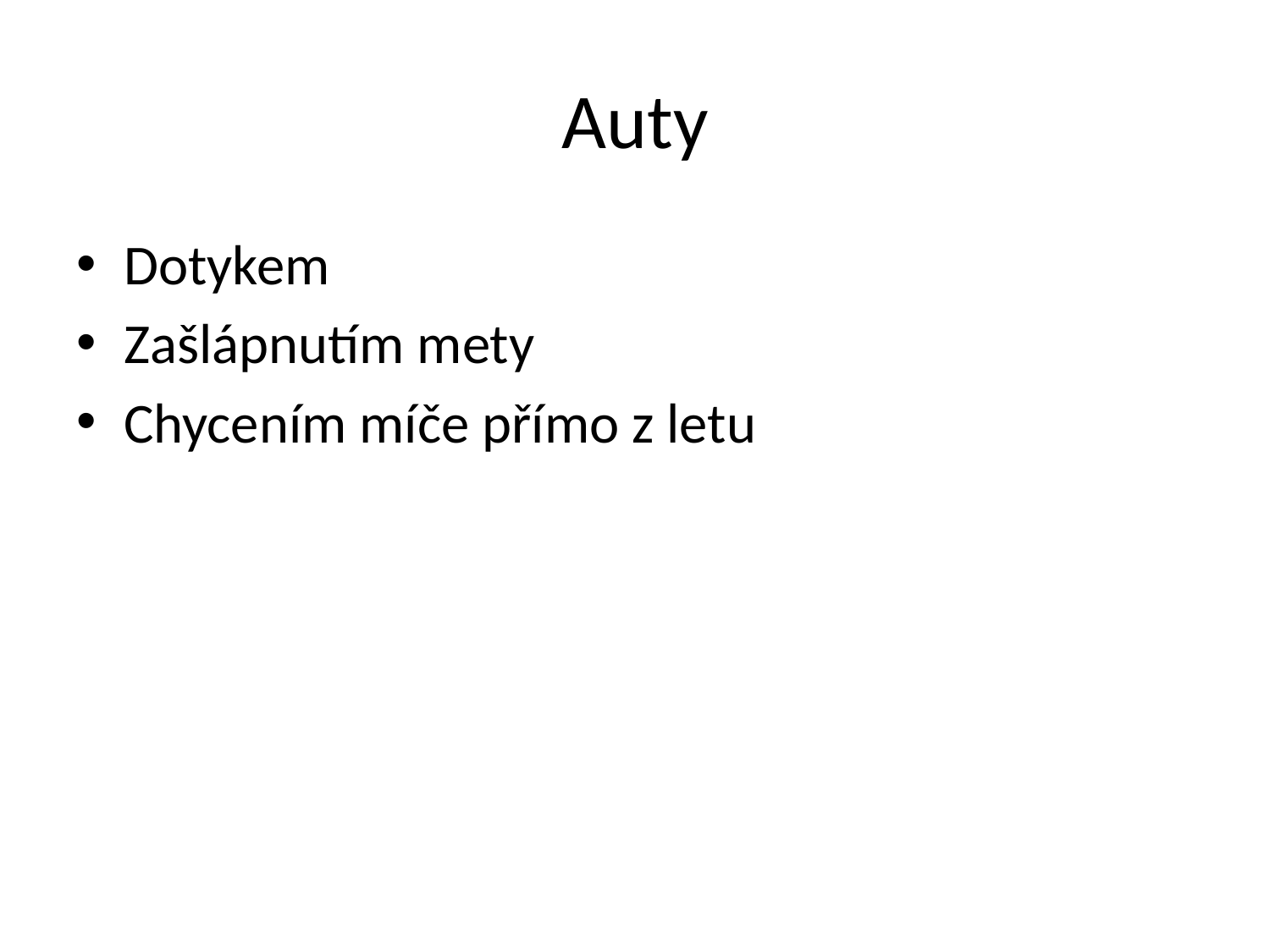

# Auty
Dotykem
Zašlápnutím mety
Chycením míče přímo z letu